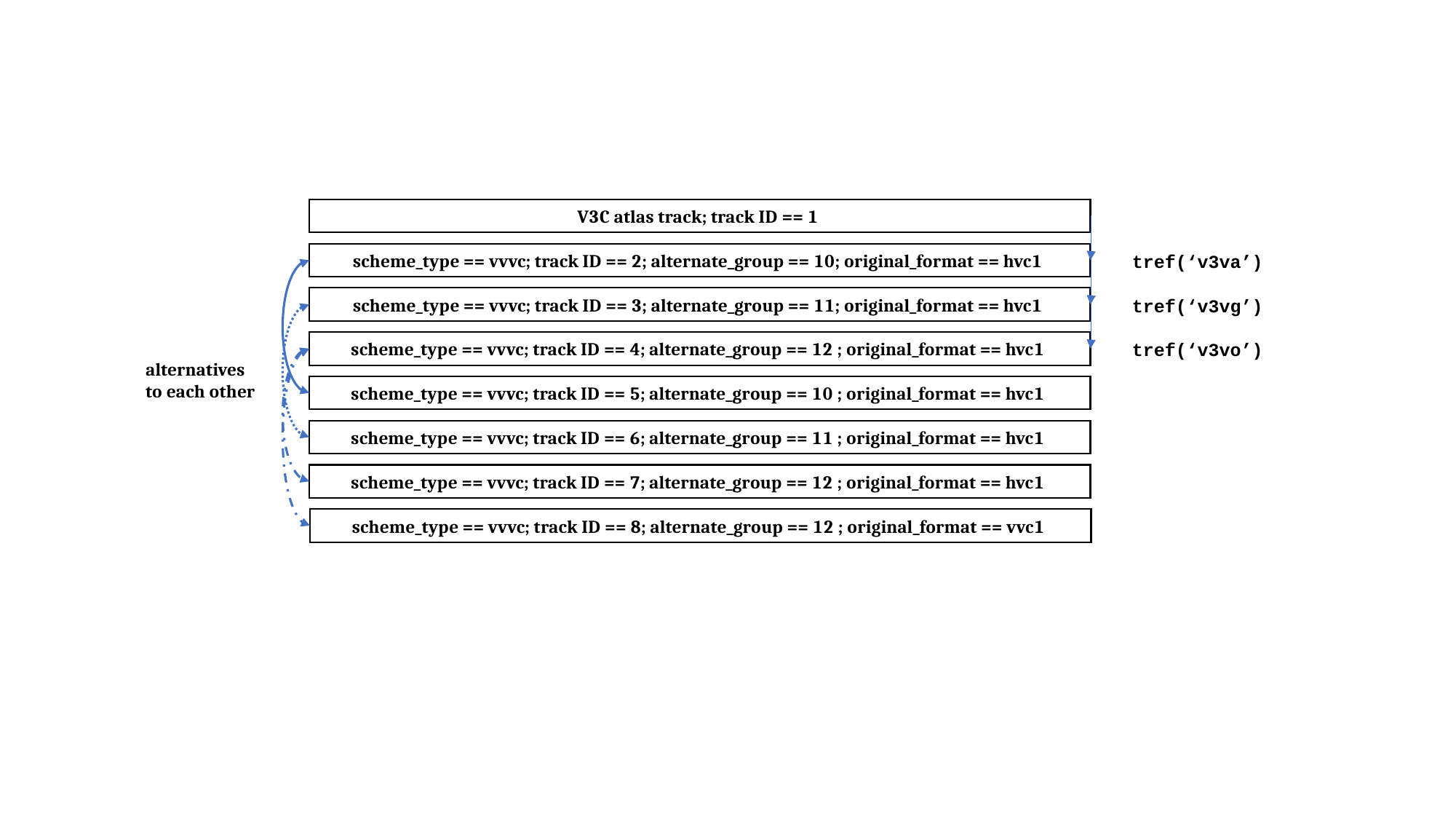

V3C atlas track; track ID == 1
scheme_type == vvvc; track ID == 2; alternate_group == 10; original_format == hvc1
tref(‘v3va’)
scheme_type == vvvc; track ID == 3; alternate_group == 11; original_format == hvc1
tref(‘v3vg’)
scheme_type == vvvc; track ID == 4; alternate_group == 12 ; original_format == hvc1
tref(‘v3vo’)
alternatives
to each other
scheme_type == vvvc; track ID == 5; alternate_group == 10 ; original_format == hvc1
scheme_type == vvvc; track ID == 6; alternate_group == 11 ; original_format == hvc1
scheme_type == vvvc; track ID == 7; alternate_group == 12 ; original_format == hvc1
scheme_type == vvvc; track ID == 8; alternate_group == 12 ; original_format == vvc1